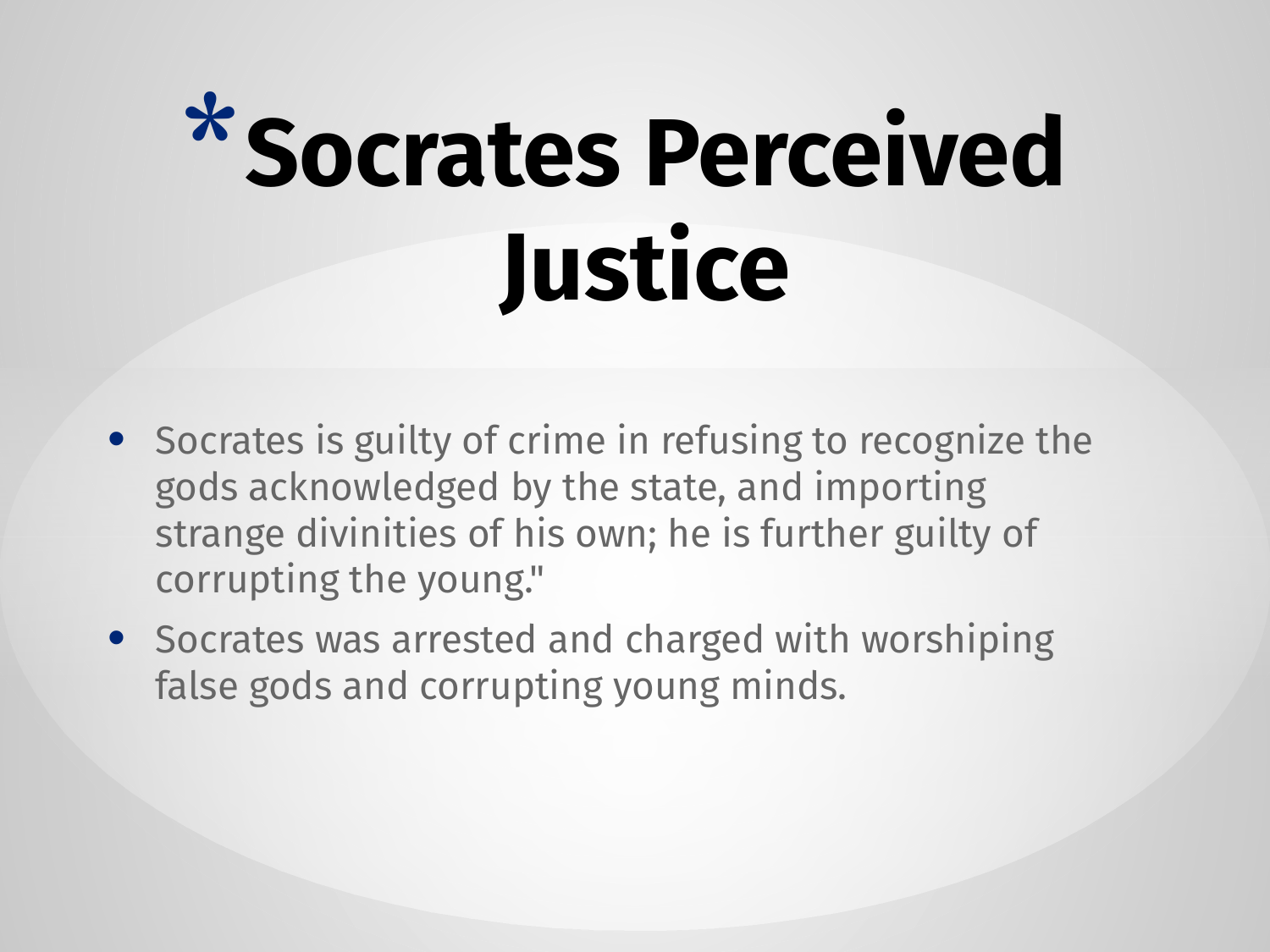

# Socrates Perceived Justice

Socrates is guilty of crime in refusing to recognize the gods acknowledged by the state, and importing strange divinities of his own; he is further guilty of corrupting the young."
Socrates was arrested and charged with worshiping false gods and corrupting young minds.